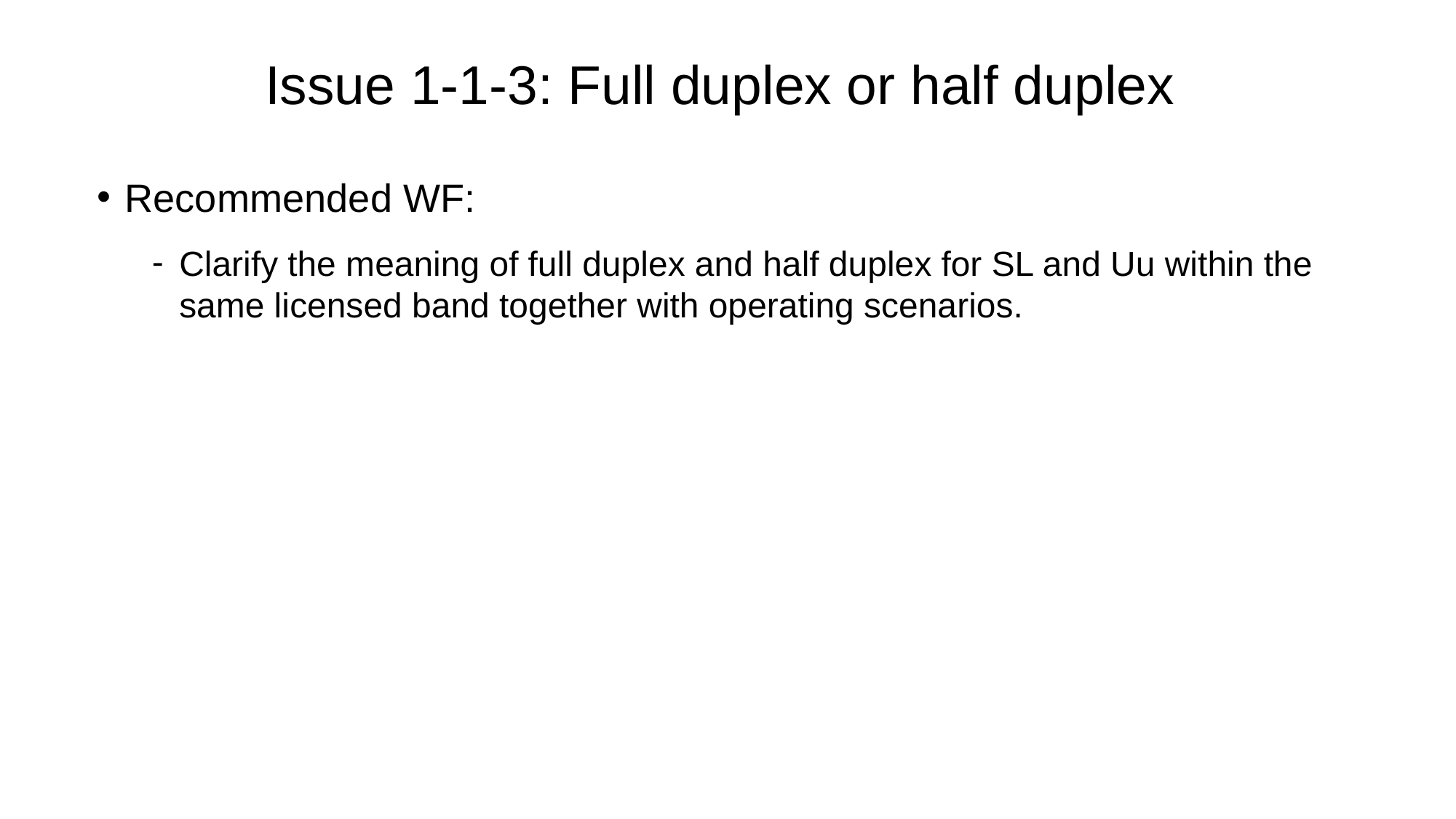

# Issue 1-1-3: Full duplex or half duplex
Recommended WF:
Clarify the meaning of full duplex and half duplex for SL and Uu within the same licensed band together with operating scenarios.